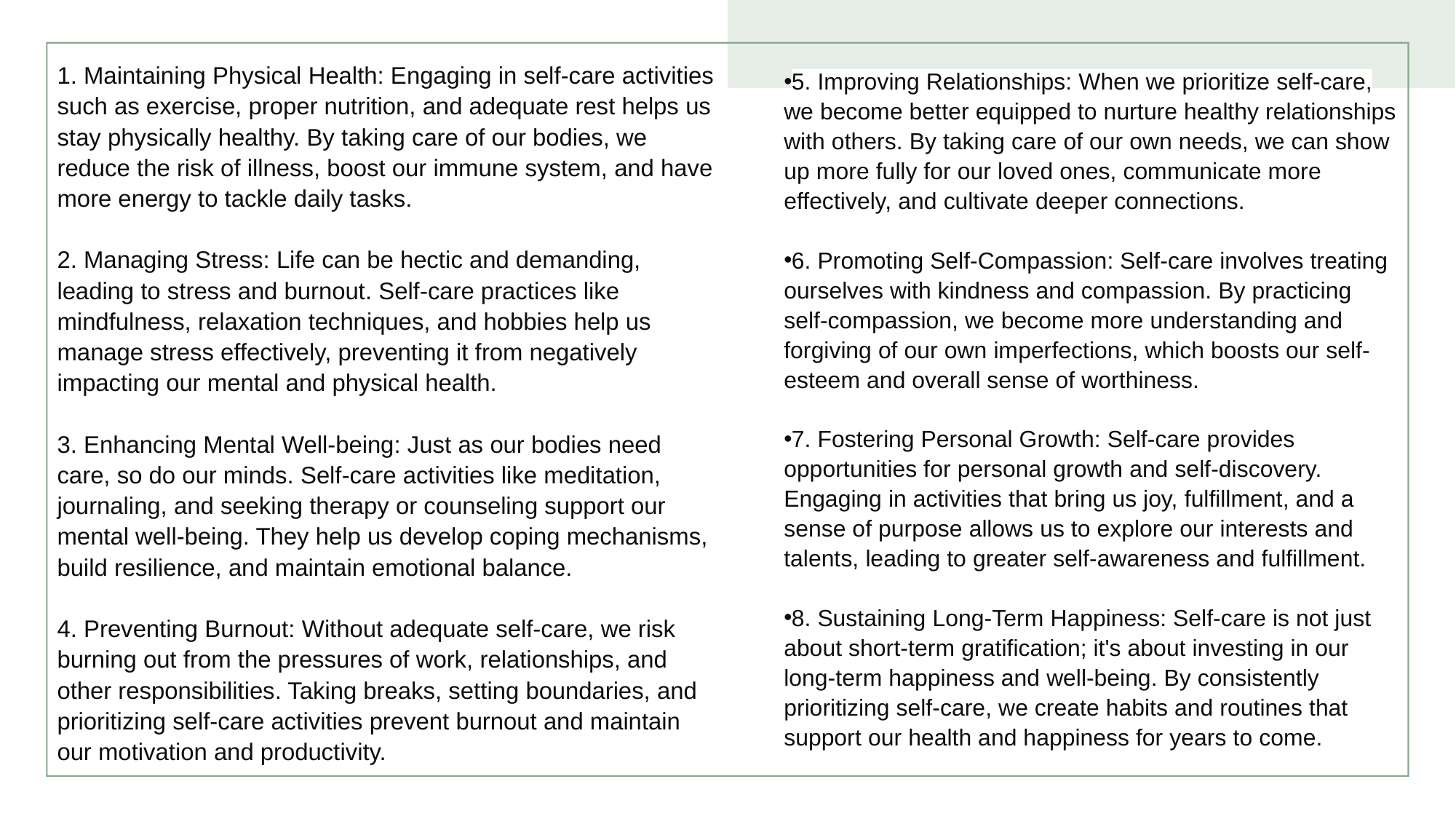

# 1. Maintaining Physical Health: Engaging in self-care activities such as exercise, proper nutrition, and adequate rest helps us stay physically healthy. By taking care of our bodies, we reduce the risk of illness, boost our immune system, and have more energy to tackle daily tasks.   2. Managing Stress: Life can be hectic and demanding, leading to stress and burnout. Self-care practices like mindfulness, relaxation techniques, and hobbies help us manage stress effectively, preventing it from negatively impacting our mental and physical health.   3. Enhancing Mental Well-being: Just as our bodies need care, so do our minds. Self-care activities like meditation, journaling, and seeking therapy or counseling support our mental well-being. They help us develop coping mechanisms, build resilience, and maintain emotional balance.   4. Preventing Burnout: Without adequate self-care, we risk burning out from the pressures of work, relationships, and other responsibilities. Taking breaks, setting boundaries, and prioritizing self-care activities prevent burnout and maintain our motivation and productivity.
5. Improving Relationships: When we prioritize self-care, we become better equipped to nurture healthy relationships with others. By taking care of our own needs, we can show up more fully for our loved ones, communicate more effectively, and cultivate deeper connections.

6. Promoting Self-Compassion: Self-care involves treating ourselves with kindness and compassion. By practicing self-compassion, we become more understanding and forgiving of our own imperfections, which boosts our self-esteem and overall sense of worthiness.

7. Fostering Personal Growth: Self-care provides opportunities for personal growth and self-discovery. Engaging in activities that bring us joy, fulfillment, and a sense of purpose allows us to explore our interests and talents, leading to greater self-awareness and fulfillment.

8. Sustaining Long-Term Happiness: Self-care is not just about short-term gratification; it's about investing in our long-term happiness and well-being. By consistently prioritizing self-care, we create habits and routines that support our health and happiness for years to come.